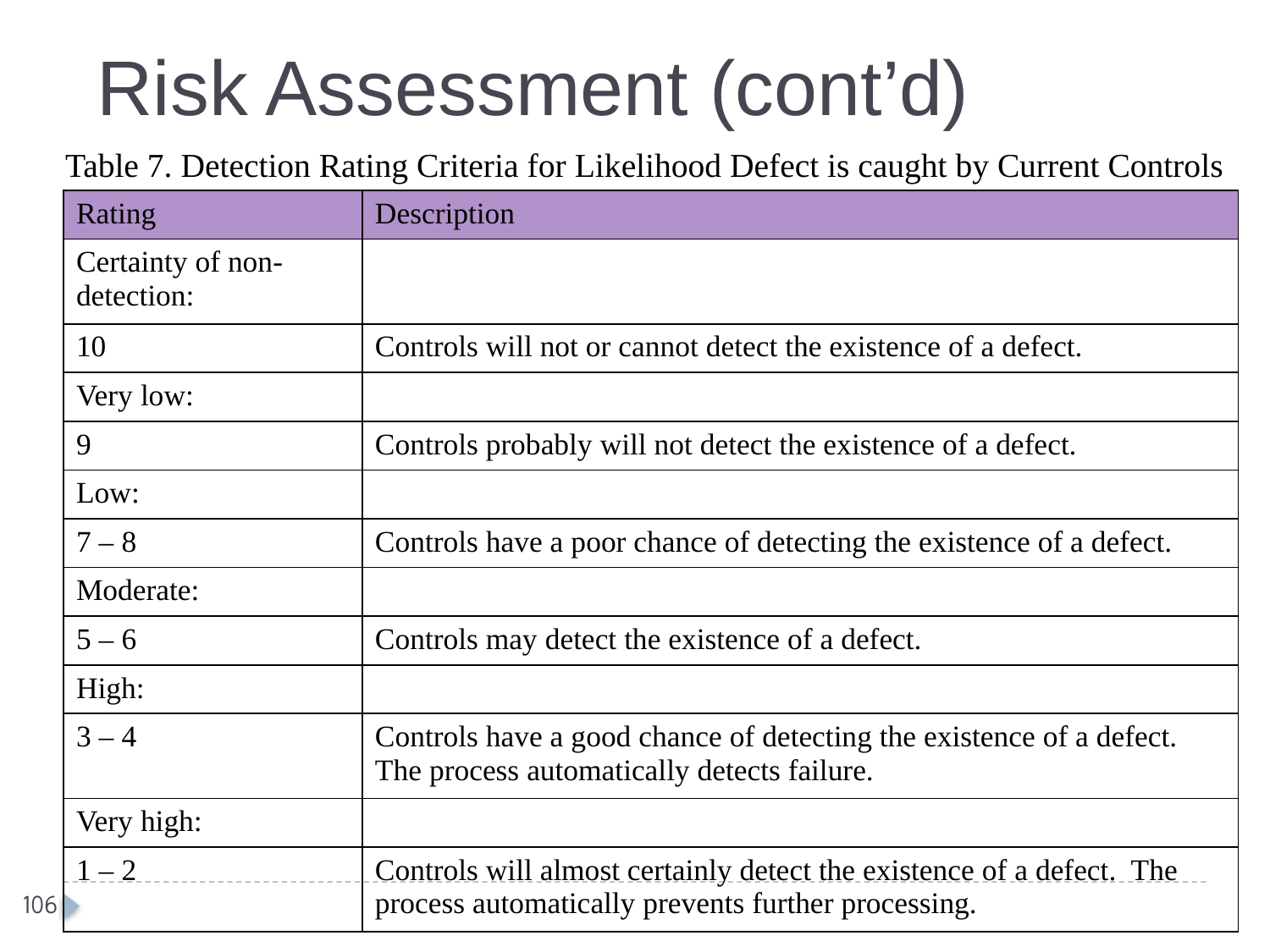

Risk Assessment (cont’d)
Table 7. Detection Rating Criteria for Likelihood Defect is caught by Current Controls
| Rating | Description |
| --- | --- |
| Certainty of non-detection: |  |
| 10 | Controls will not or cannot detect the existence of a defect. |
| Very low: |  |
| 9 | Controls probably will not detect the existence of a defect. |
| Low: |  |
| 7 – 8 | Controls have a poor chance of detecting the existence of a defect. |
| Moderate: |  |
| 5 – 6 | Controls may detect the existence of a defect. |
| High: |  |
| 3 – 4 | Controls have a good chance of detecting the existence of a defect. The process automatically detects failure. |
| Very high: |  |
| 1 – 2 | Controls will almost certainly detect the existence of a defect. The process automatically prevents further processing. |
106